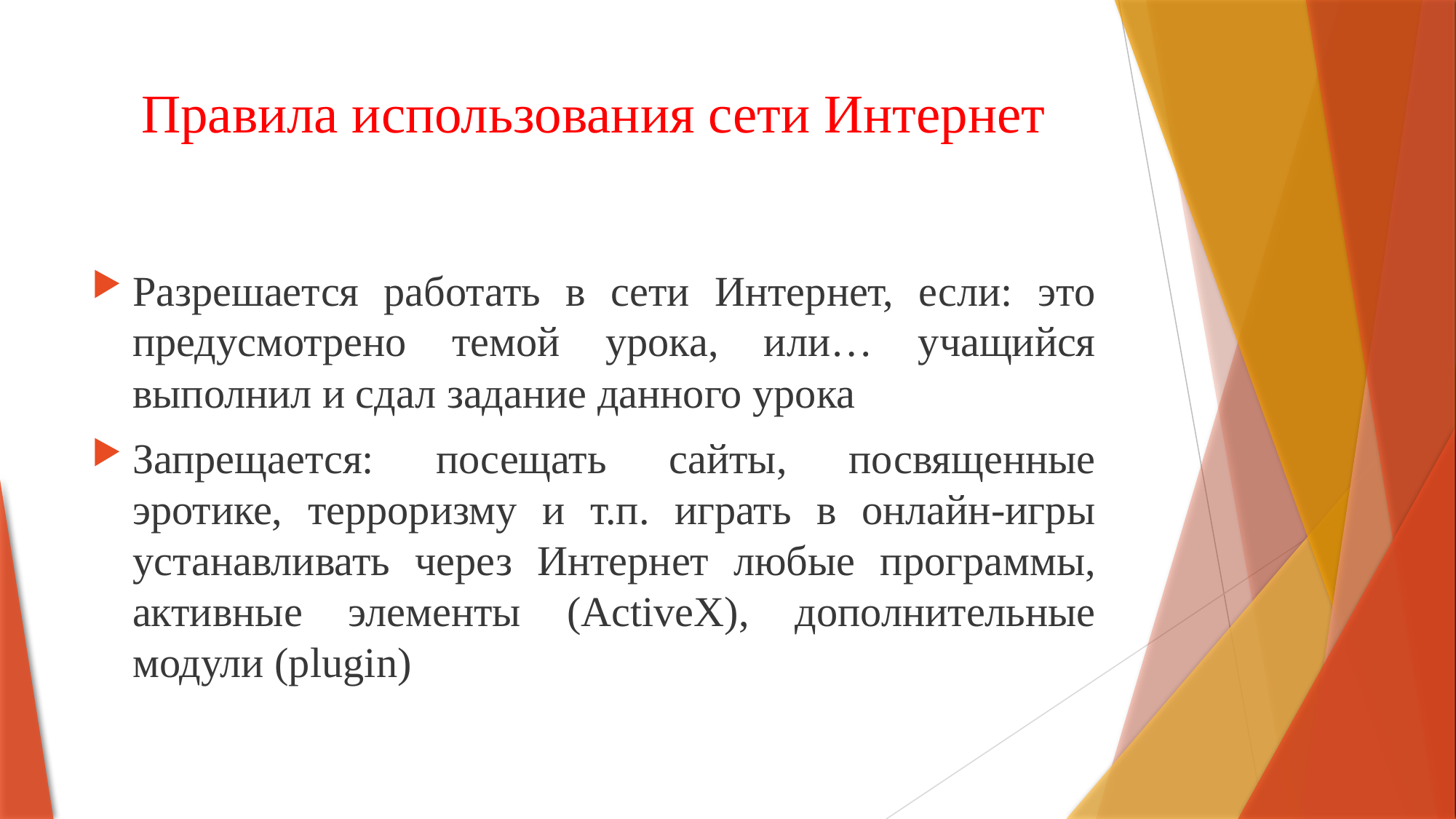

# Правила использования сети Интернет
Разрешается работать в сети Интернет, если: это предусмотрено темой урока, или… учащийся выполнил и сдал задание данного урока
Запрещается: посещать сайты, посвященные эротике, терроризму и т.п. играть в онлайн-игры устанавливать через Интернет любые программы, активные элементы (ActiveX), дополнительные модули (plugin)